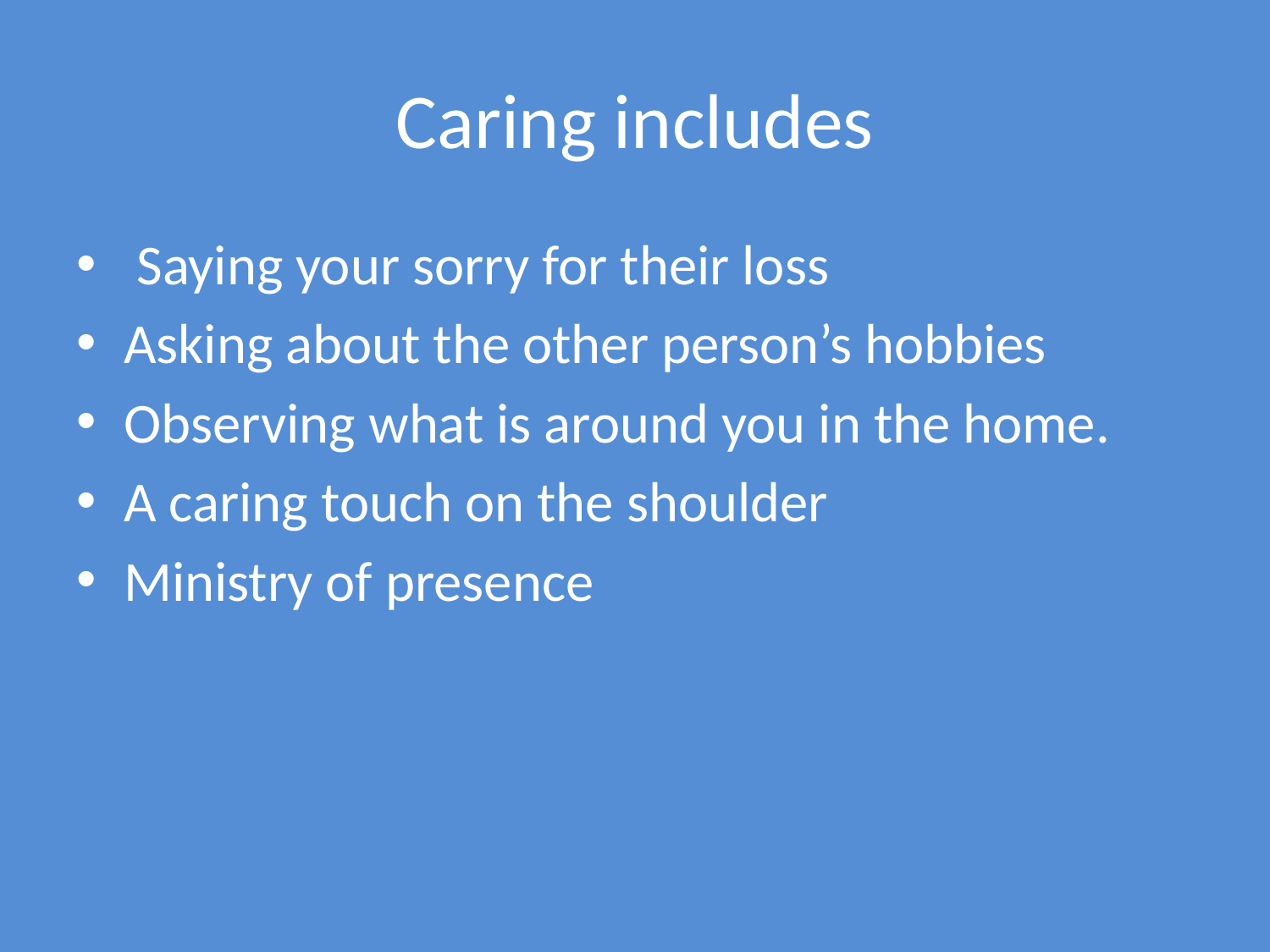

# Caring includes
 Saying your sorry for their loss
Asking about the other person’s hobbies
Observing what is around you in the home.
A caring touch on the shoulder
Ministry of presence